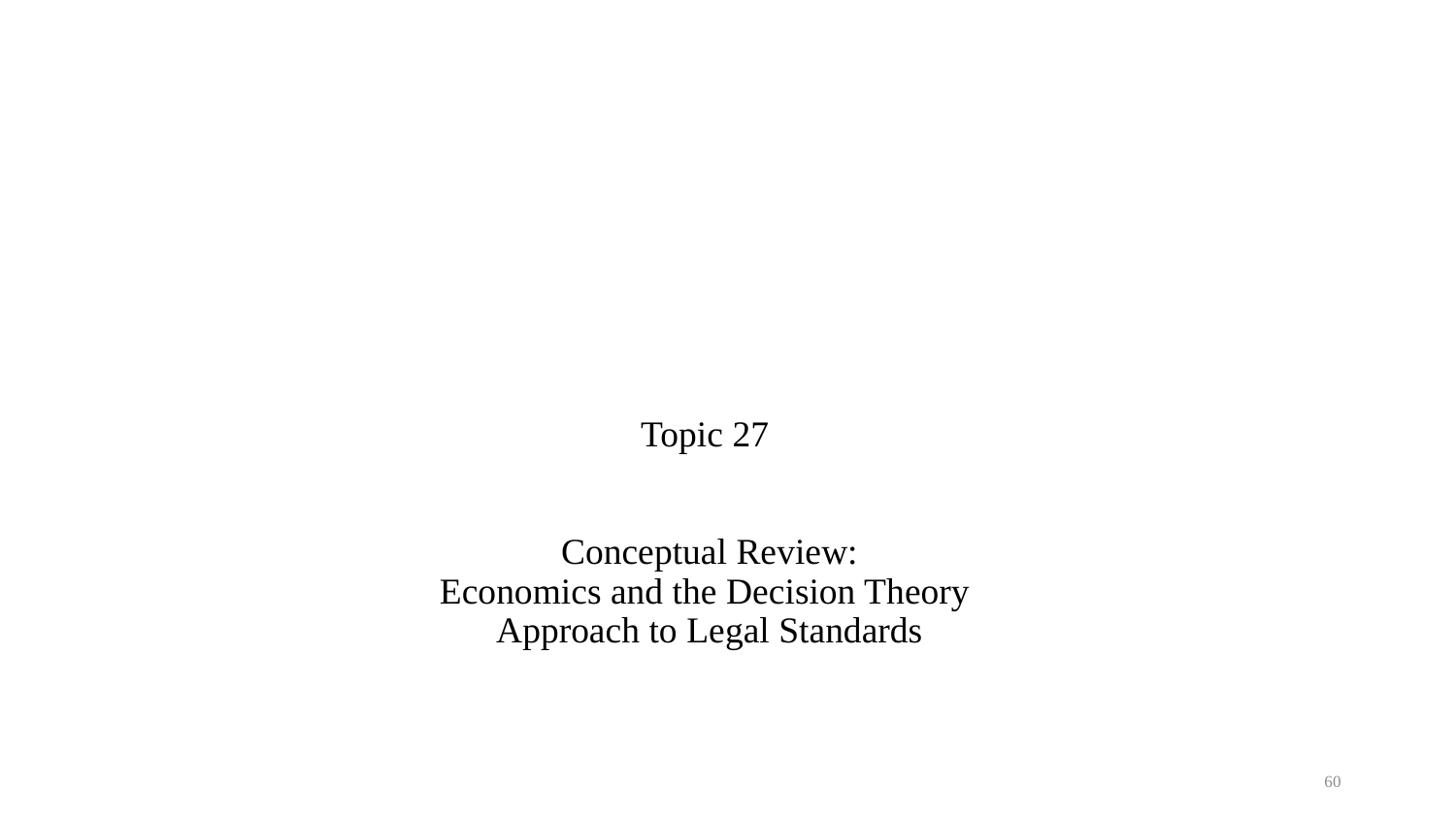

# Topic 27 Conceptual Review: Economics and the Decision Theory Approach to Legal Standards

60